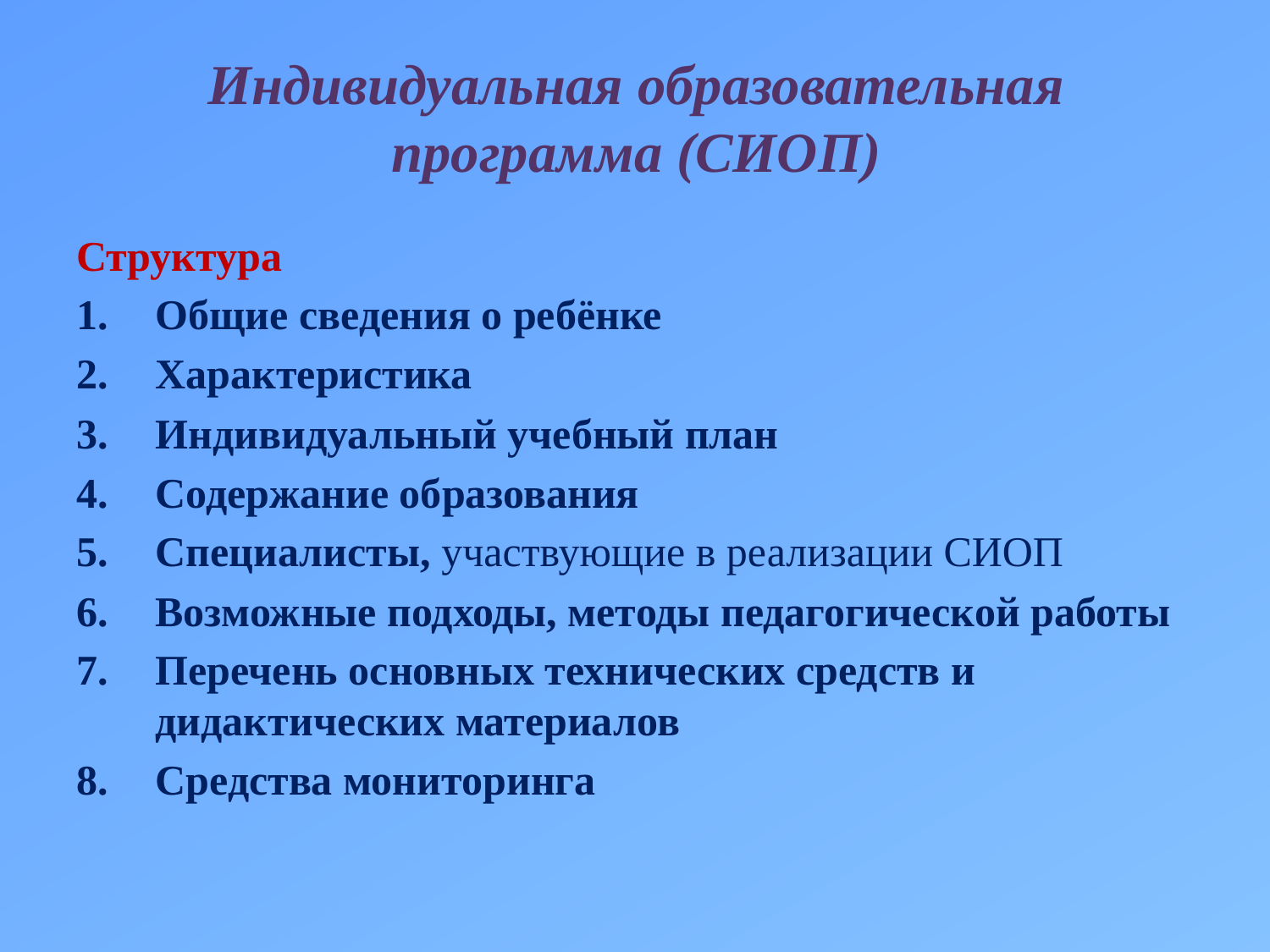

# Индивидуальная образовательная программа (СИОП)
Структура
Общие сведения о ребёнке
Характеристика
Индивидуальный учебный план
Содержание образования
Специалисты, участвующие в реализации СИОП
Возможные подходы, методы педагогической работы
Перечень основных технических средств и дидактических материалов
Средства мониторинга